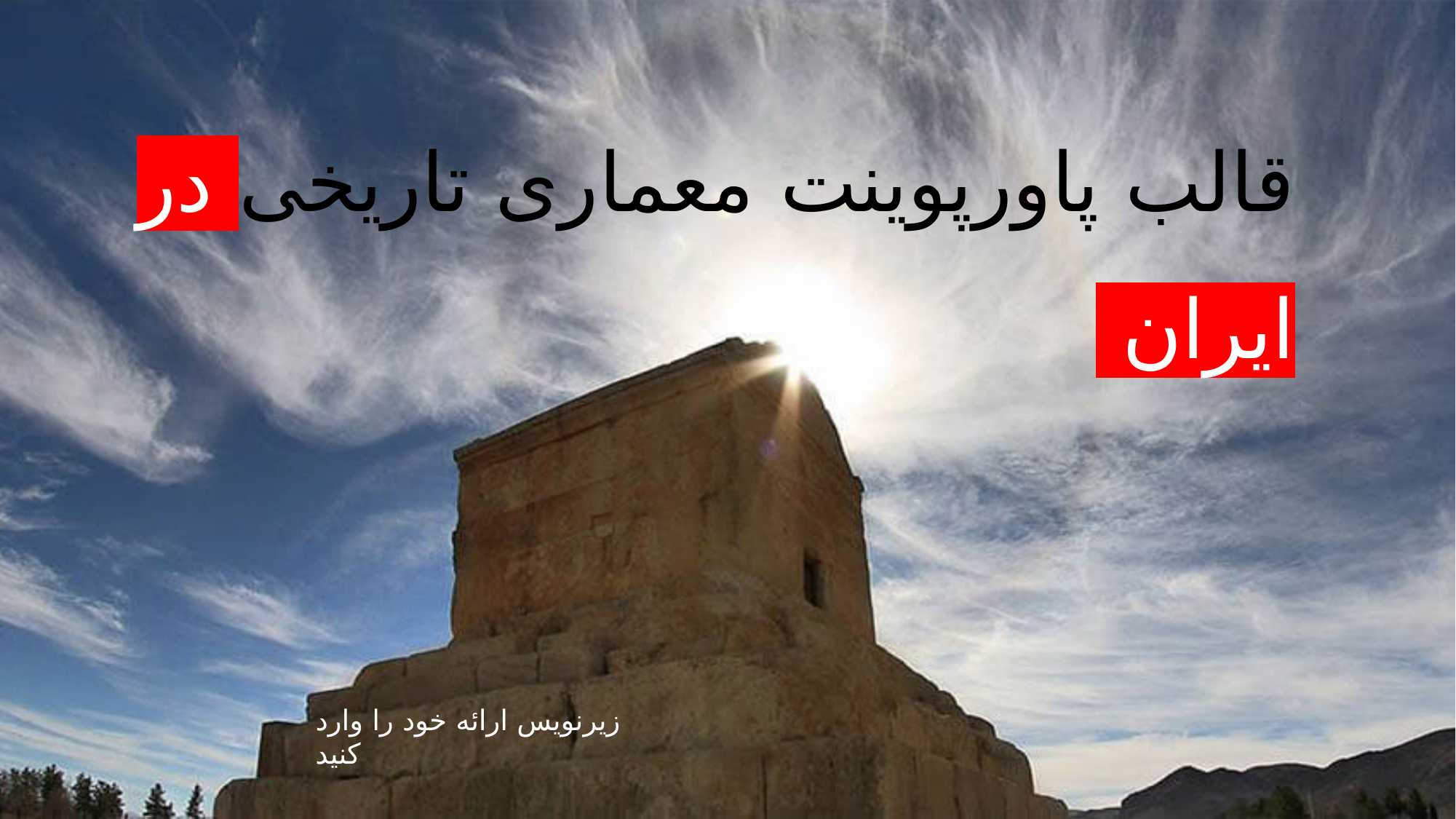

قالب پاورپوینت معماری تاریخی در ایران
زیرنویس ارائه خود را وارد کنید